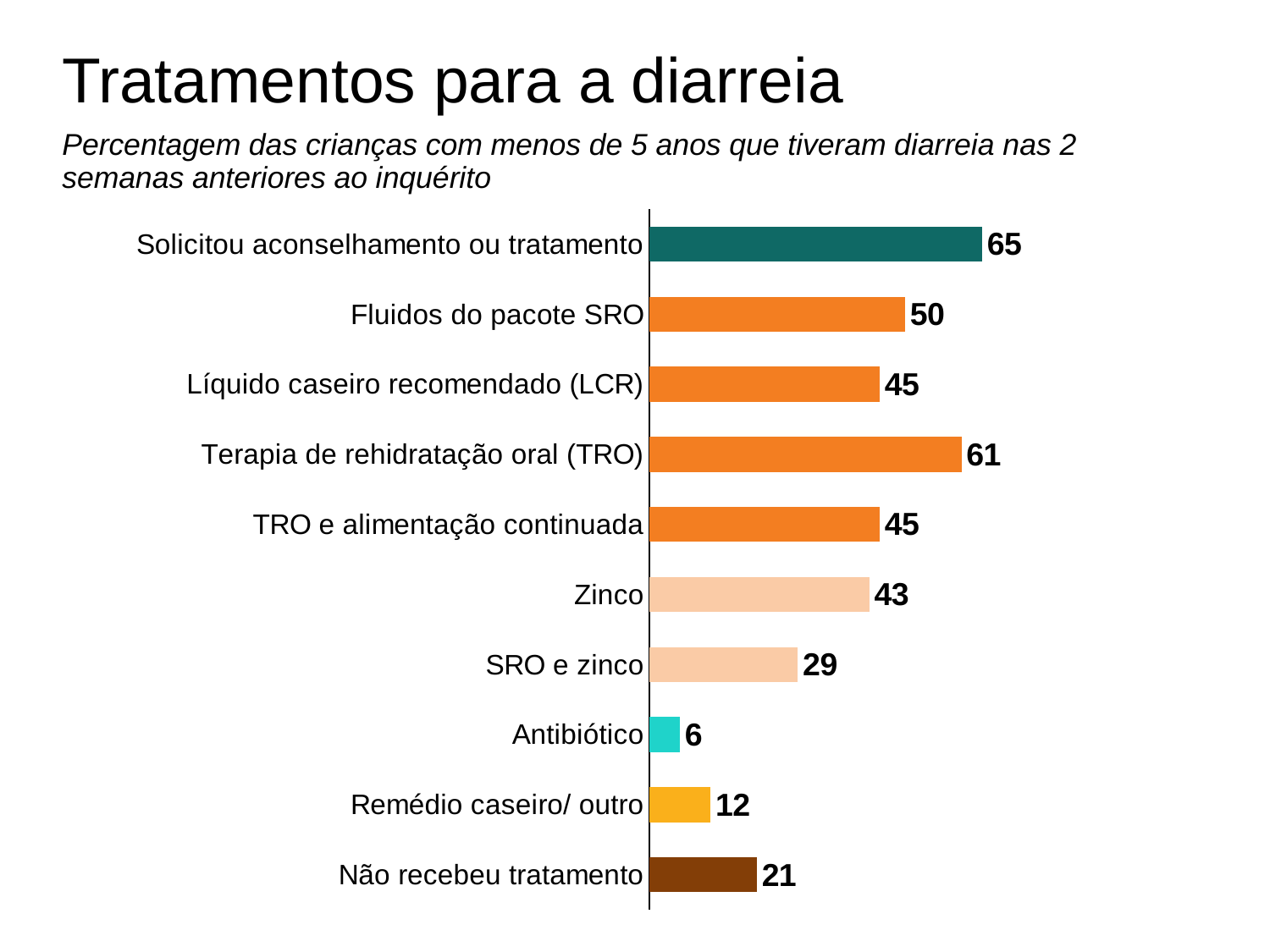

# Tratamentos para a diarreia
Percentagem das crianças com menos de 5 anos que tiveram diarreia nas 2 semanas anteriores ao inquérito

### Chart

| Category | Column3 |
|---|---|
| Não recebeu tratamento | 21.0 |
| Remédio caseiro/ outro | 12.0 |
| Antibiótico | 6.0 |
| SRO e zinco | 29.0 |
| Zinco | 43.0 |
| TRO e alimentação continuada | 45.0 |
| Terapia de rehidratação oral (TRO) | 61.0 |
| Líquido caseiro recomendado (LCR) | 45.0 |
| Fluidos do pacote SRO | 50.0 |
| Solicitou aconselhamento ou tratamento | 65.0 |